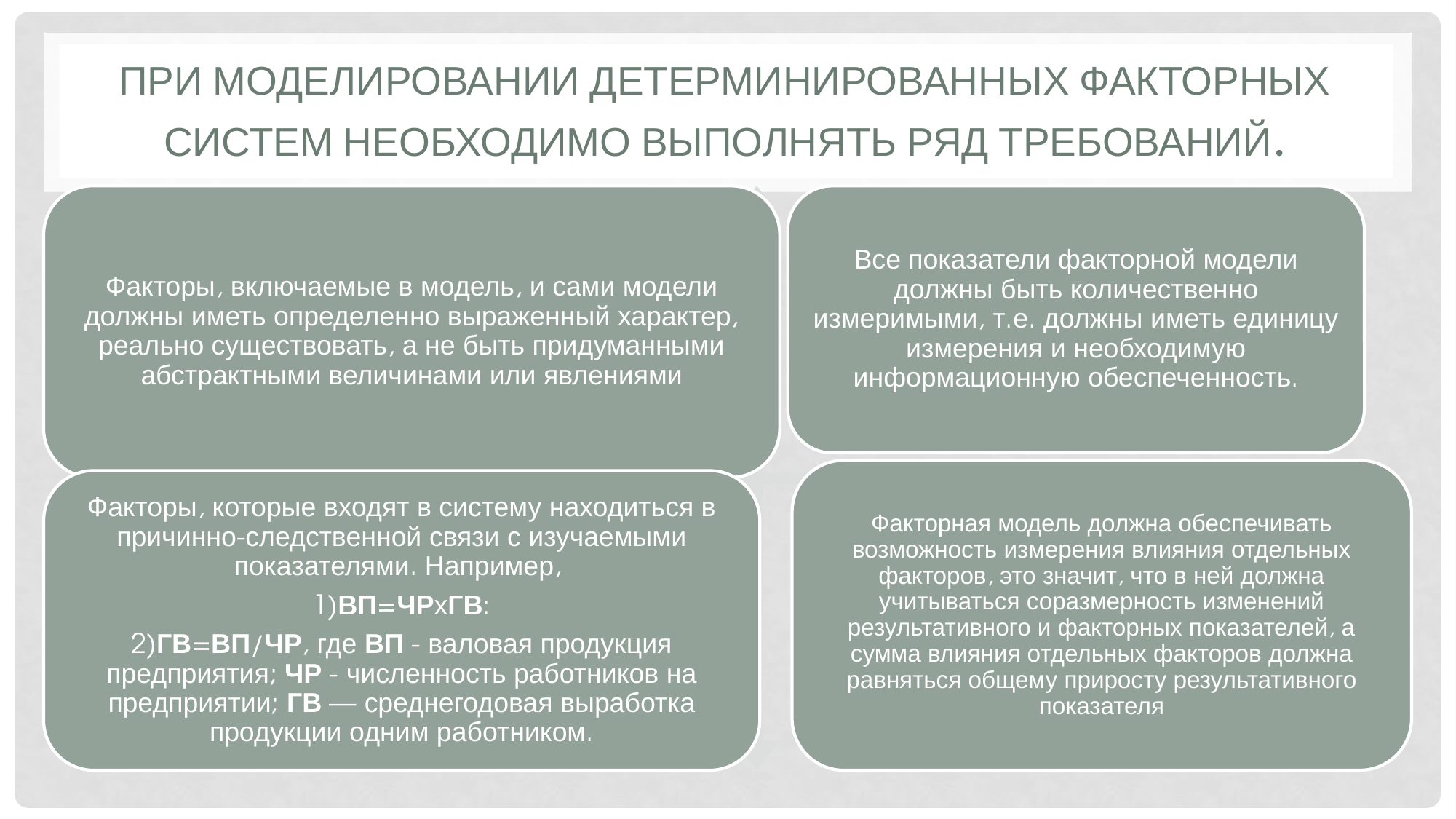

# При моделировании детерминированных факторных систем необходимо выполнять ряд требований.
Факторы, включаемые в модель, и сами модели должны иметь определенно выраженный характер, реально существовать, а не быть придуманными абстрактными величинами или явлениями
Все показатели факторной модели должны быть количественно измеримыми, т.е. должны иметь единицу измерения и необходимую информационную обеспеченность.
Факторы, которые входят в систему находиться в причинно-следственной связи с изучаемыми показателями. Например,
1)ВП=ЧРхГВ:
2)ГВ=ВП/ЧР, где ВП - валовая продукция предприятия; ЧР - численность работников на предприятии; ГВ — среднегодовая выработка продукции одним работником.
Факторная модель должна обеспечивать возможность измерения влияния отдельных факторов, это значит, что в ней должна учитываться соразмерность изменений результативного и факторных показателей, а сумма влияния отдельных факторов должна равняться общему приросту результативного показателя